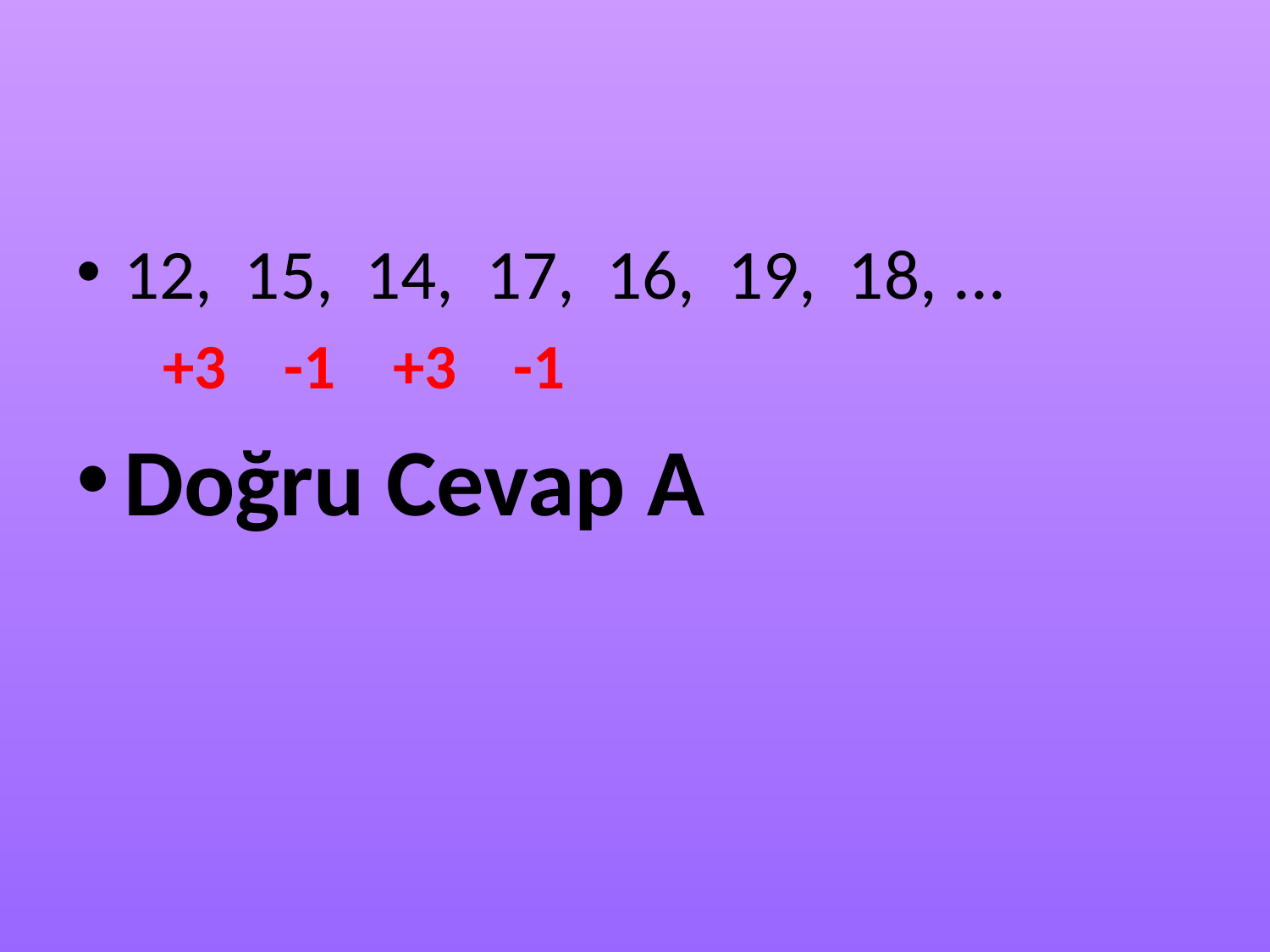

12,  15,  14,  17,  16,  19,  18, ...
      +3    -1    +3    -1
Doğru Cevap A